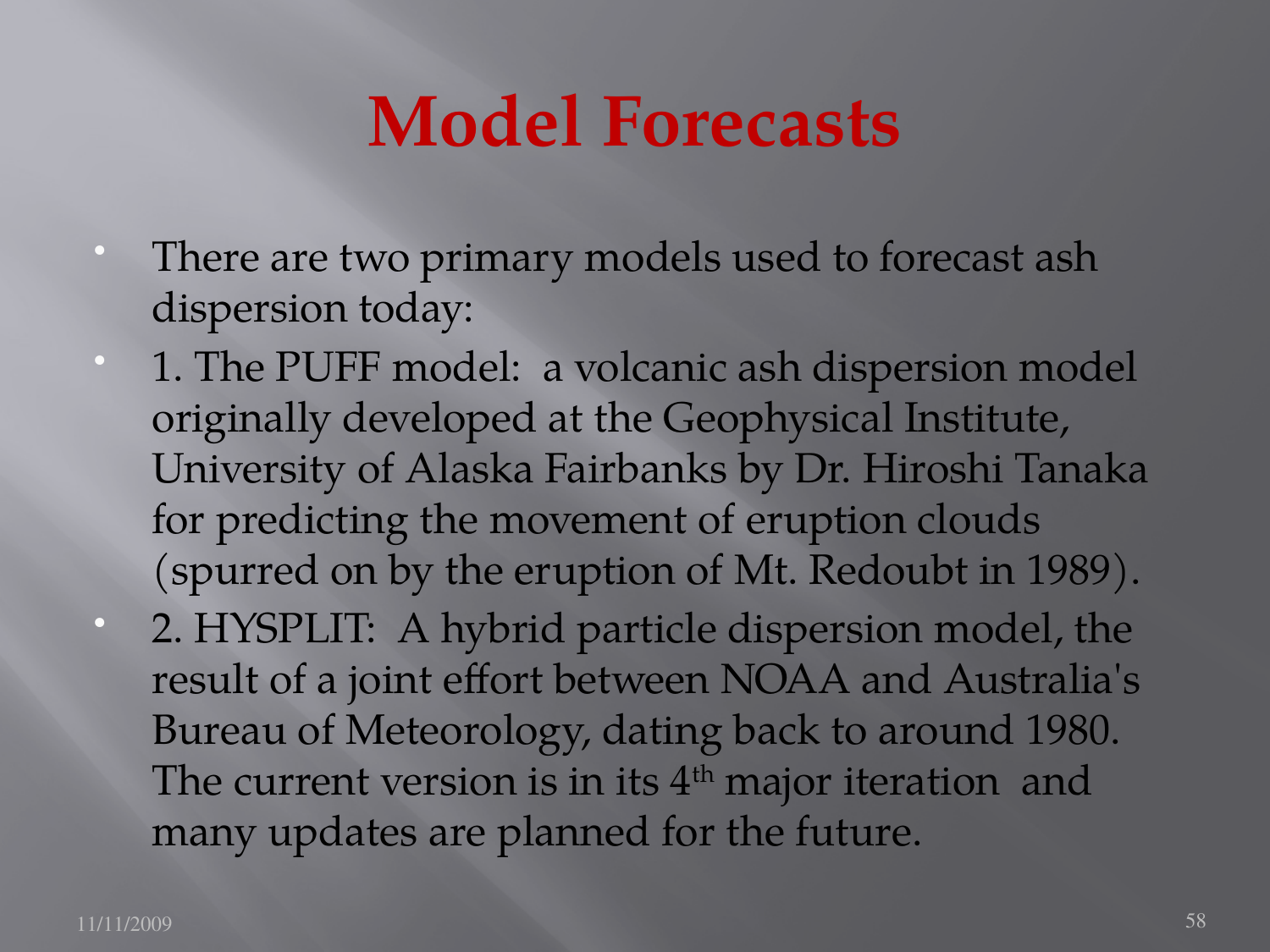

# Model Forecasts
There are two primary models used to forecast ash dispersion today:
1. The PUFF model:  a volcanic ash dispersion model originally developed at the Geophysical Institute, University of Alaska Fairbanks by Dr. Hiroshi Tanaka for predicting the movement of eruption clouds (spurred on by the eruption of Mt. Redoubt in 1989).
2. HYSPLIT:  A hybrid particle dispersion model, the result of a joint effort between NOAA and Australia's Bureau of Meteorology, dating back to around 1980.   The current version is in its 4th major iteration  and many updates are planned for the future.
11/11/2009
58